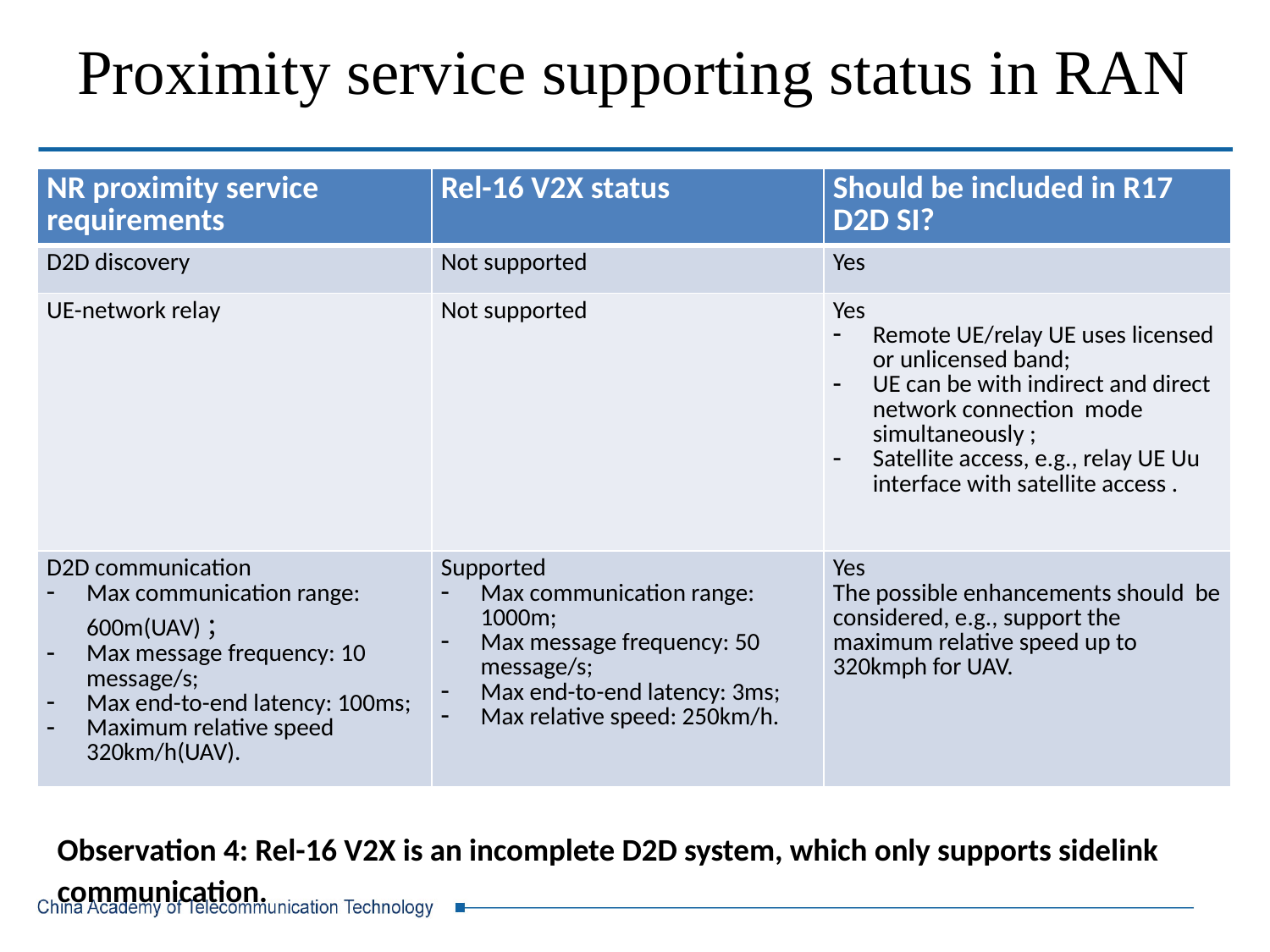

# Proximity service supporting status in RAN

Observation 4: Rel-16 V2X is an incomplete D2D system, which only supports sidelink communication.

| NR proximity service requirements | Rel-16 V2X status | Should be included in R17 D2D SI? |
| --- | --- | --- |
| D2D discovery | Not supported | Yes |
| UE-network relay | Not supported | Yes Remote UE/relay UE uses licensed or unlicensed band; UE can be with indirect and direct network connection mode simultaneously ; Satellite access, e.g., relay UE Uu interface with satellite access . |
| D2D communication Max communication range: 600m(UAV)； Max message frequency: 10 message/s; Max end-to-end latency: 100ms; Maximum relative speed 320km/h(UAV). | Supported Max communication range: 1000m; Max message frequency: 50 message/s; Max end-to-end latency: 3ms; Max relative speed: 250km/h. | Yes The possible enhancements should be considered, e.g., support the maximum relative speed up to 320kmph for UAV. |